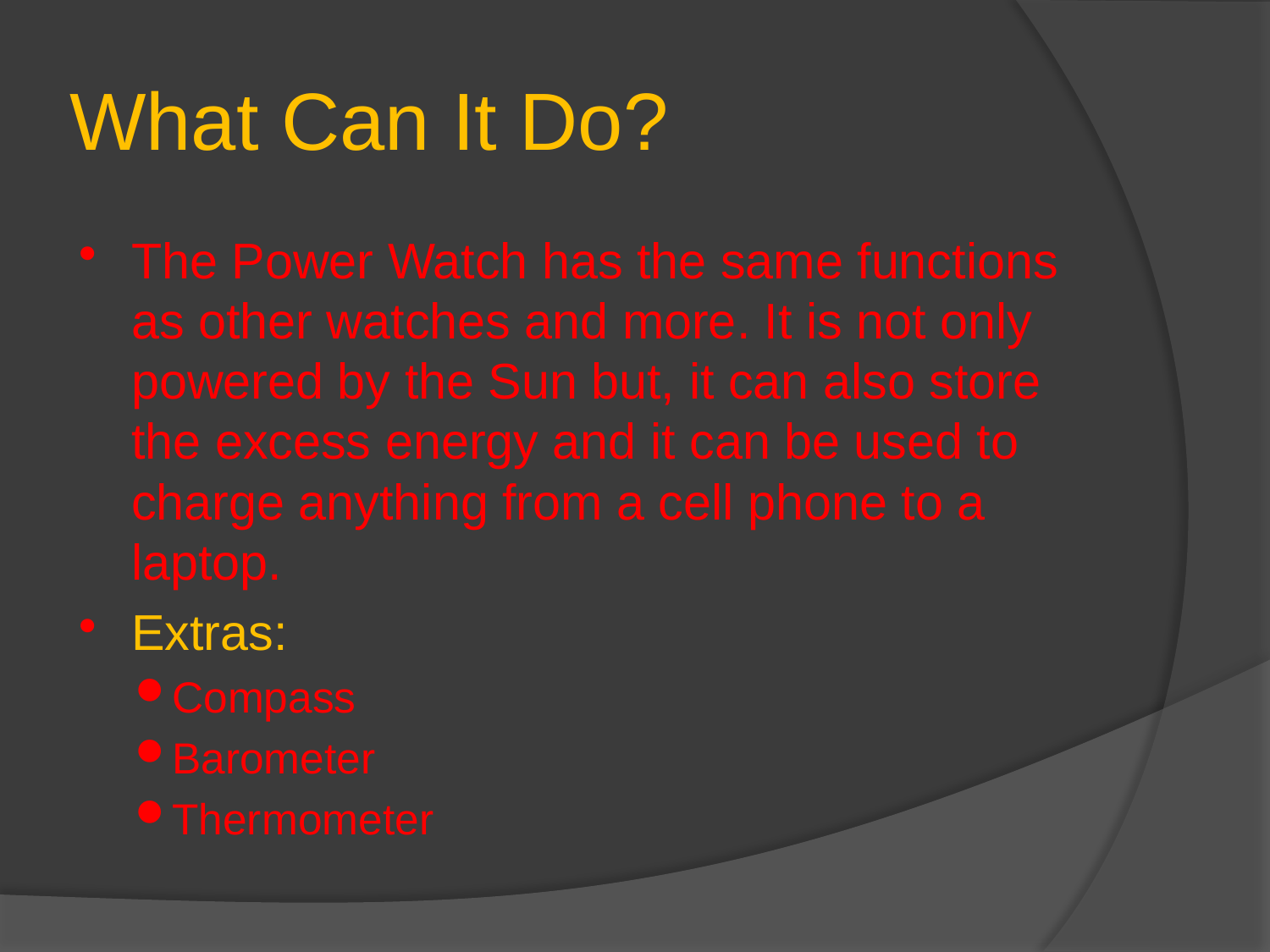

# What Can It Do?
The Power Watch has the same functions as other watches and more. It is not only powered by the Sun but, it can also store the excess energy and it can be used to charge anything from a cell phone to a laptop.
Extras:
Compass
Barometer
Thermometer